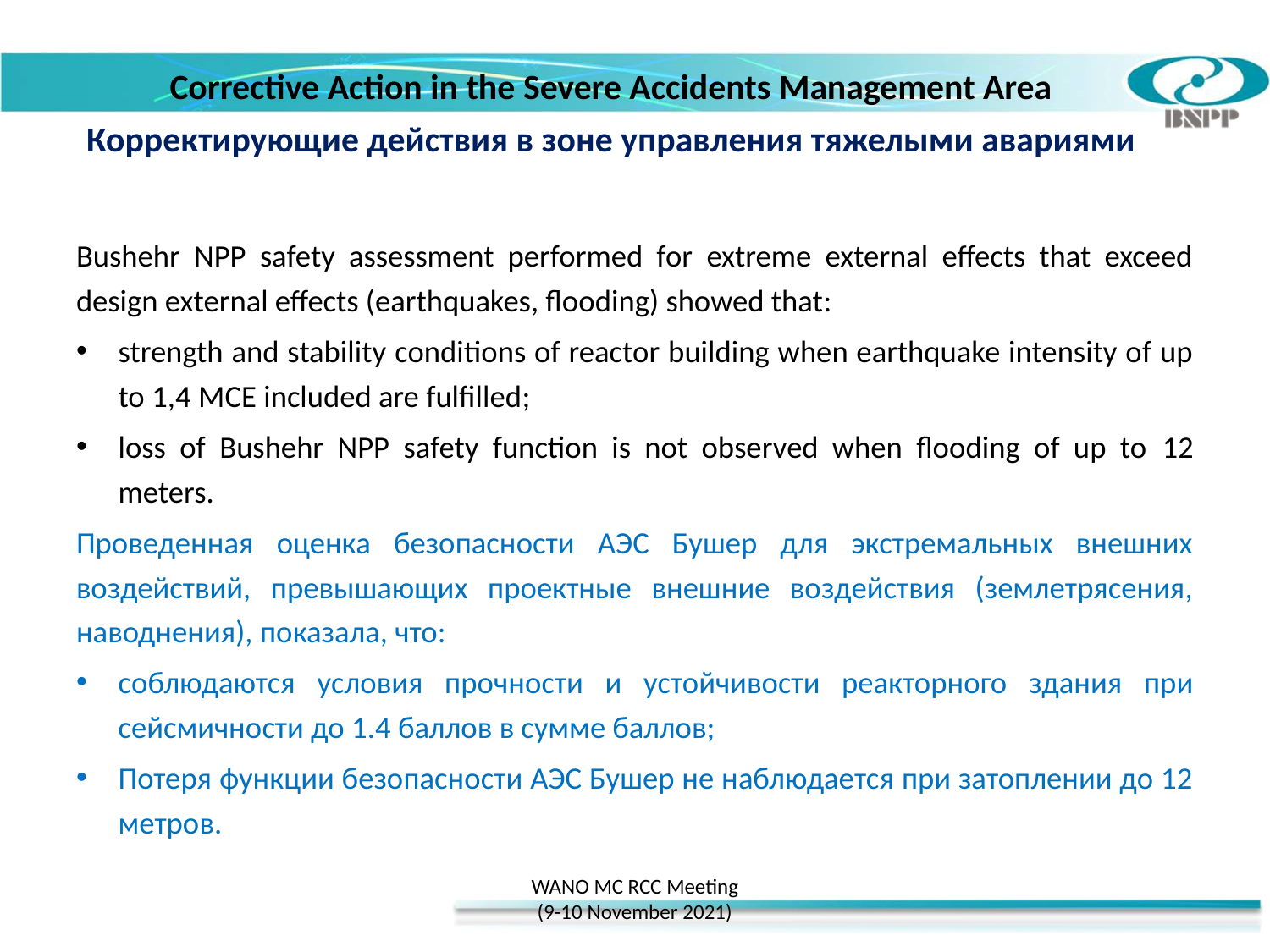

Corrective Action in the Severe Accidents Management Area
Корректирующие действия в зоне управления тяжелыми авариями
Bushehr NPP safety assessment performed for extreme external effects that exceed design external effects (earthquakes, flooding) showed that:
strength and stability conditions of reactor building when earthquake intensity of up to 1,4 MCE included are fulfilled;
loss of Bushehr NPP safety function is not observed when flooding of up to 12 meters.
Проведенная оценка безопасности АЭС Бушер для экстремальных внешних воздействий, превышающих проектные внешние воздействия (землетрясения, наводнения), показала, что:
соблюдаются условия прочности и устойчивости реакторного здания при сейсмичности до 1.4 баллов в сумме баллов;
Потеря функции безопасности АЭС Бушер не наблюдается при затоплении до 12 метров.

WANO MC RCC Meeting
(9-10 November 2021)